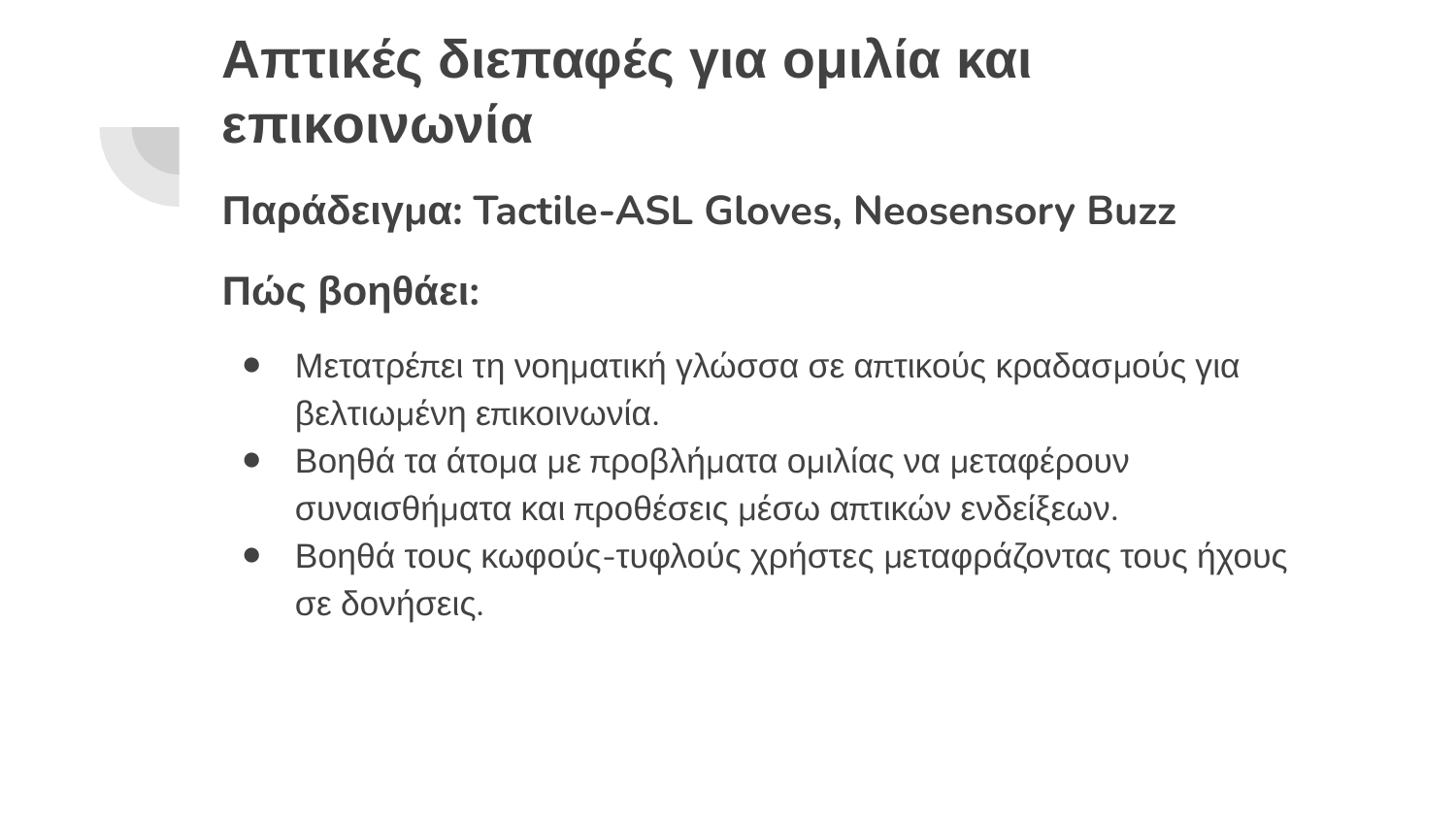

# Απτικές διεπαφές για ομιλία και επικοινωνία
Παράδειγμα: Tactile-ASL Gloves, Neosensory Buzz
Πώς βοηθάει:
Μετατρέπει τη νοηματική γλώσσα σε απτικούς κραδασμούς για βελτιωμένη επικοινωνία.
Βοηθά τα άτομα με προβλήματα ομιλίας να μεταφέρουν συναισθήματα και προθέσεις μέσω απτικών ενδείξεων.
Βοηθά τους κωφούς-τυφλούς χρήστες μεταφράζοντας τους ήχους σε δονήσεις.